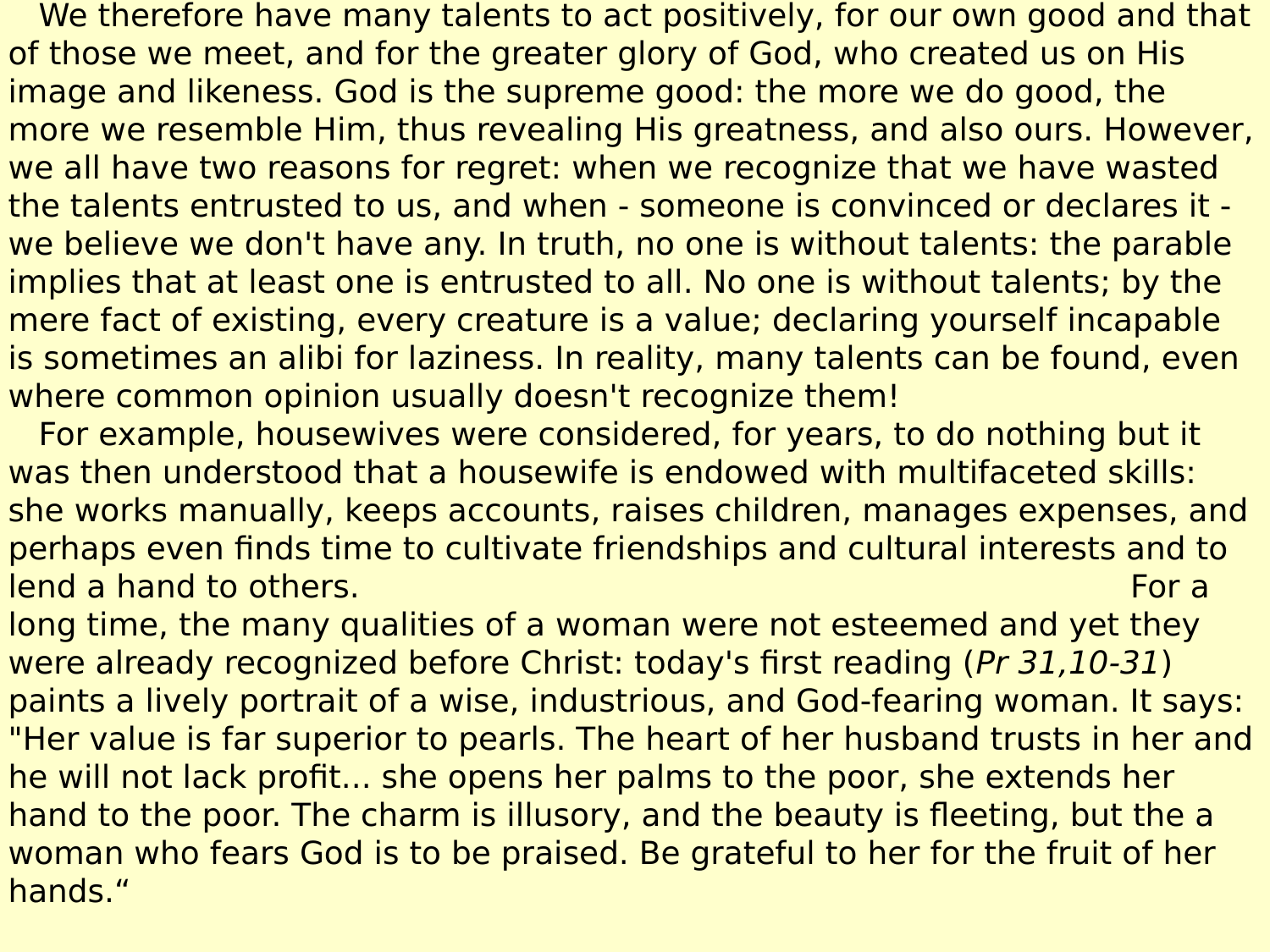

We therefore have many talents to act positively, for our own good and that of those we meet, and for the greater glory of God, who created us on His image and likeness. God is the supreme good: the more we do good, the more we resemble Him, thus revealing His greatness, and also ours. However, we all have two reasons for regret: when we recognize that we have wasted the talents entrusted to us, and when - someone is convinced or declares it - we believe we don't have any. In truth, no one is without talents: the parable implies that at least one is entrusted to all. No one is without talents; by the mere fact of existing, every creature is a value; declaring yourself incapable is sometimes an alibi for laziness. In reality, many talents can be found, even where common opinion usually doesn't recognize them!
   For example, housewives were considered, for years, to do nothing but it was then understood that a housewife is endowed with multifaceted skills: she works manually, keeps accounts, raises children, manages expenses, and perhaps even finds time to cultivate friendships and cultural interests and to lend a hand to others.                                                                            For a long time, the many qualities of a woman were not esteemed and yet they were already recognized before Christ: today's first reading (Pr 31,10-31) paints a lively portrait of a wise, industrious, and God-fearing woman. It says: "Her value is far superior to pearls. The heart of her husband trusts in her and he will not lack profit... she opens her palms to the poor, she extends her hand to the poor. The charm is illusory, and the beauty is fleeting, but the a woman who fears God is to be praised. Be grateful to her for the fruit of her hands.“